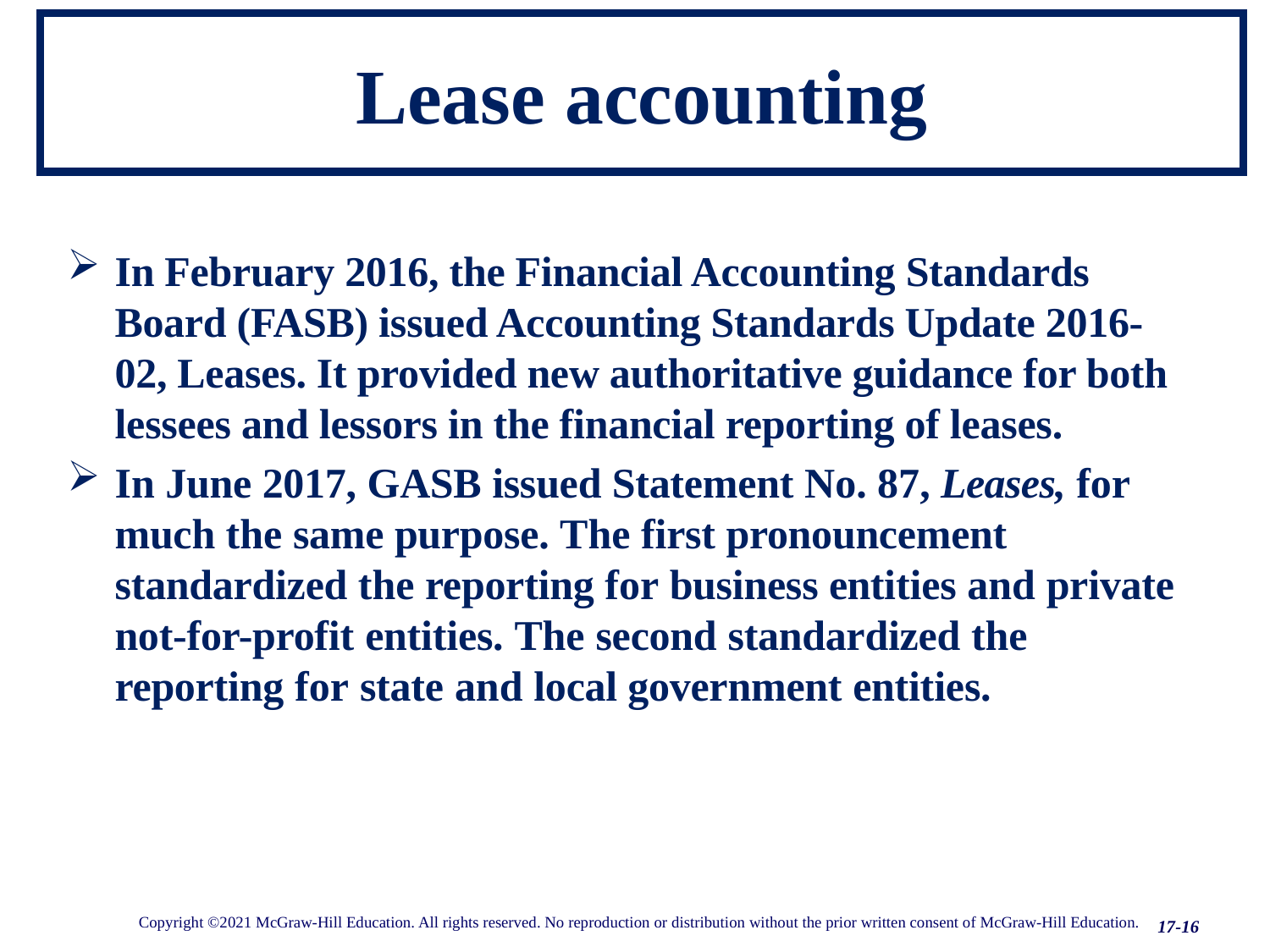

# Lease accounting
In February 2016, the Financial Accounting Standards Board (FASB) issued Accounting Standards Update 2016-02, Leases. It provided new authoritative guidance for both lessees and lessors in the financial reporting of leases.
In June 2017, GASB issued Statement No. 87, Leases, for much the same purpose. The first pronouncement standardized the reporting for business entities and private not-for-profit entities. The second standardized the reporting for state and local government entities.
17-16
Copyright ©2021 McGraw-Hill Education. All rights reserved. No reproduction or distribution without the prior written consent of McGraw-Hill Education.